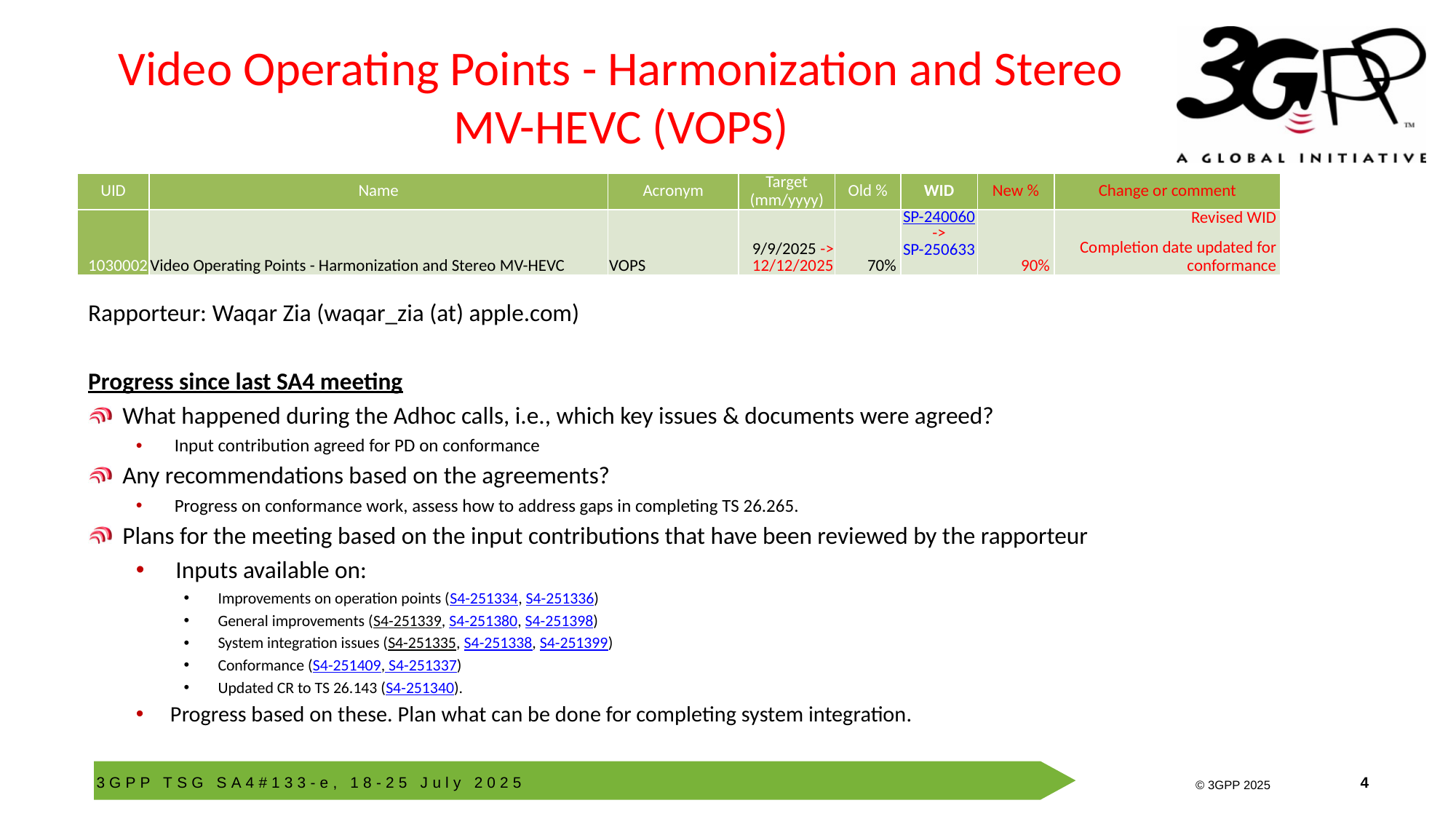

# Video Operating Points - Harmonization and Stereo MV-HEVC (VOPS)
| UID | Name | Acronym | Target (mm/yyyy) | Old % | WID | New % | Change or comment |
| --- | --- | --- | --- | --- | --- | --- | --- |
| 1030002 | Video Operating Points - Harmonization and Stereo MV-HEVC | VOPS | 9/9/2025 -> 12/12/2025 | 70% | SP-240060 -> SP-250633 | 90% | Revised WID Completion date updated for conformance |
Rapporteur: Waqar Zia (waqar_zia (at) apple.com)

Progress since last SA4 meeting
What happened during the Adhoc calls, i.e., which key issues & documents were agreed?
 Input contribution agreed for PD on conformance
Any recommendations based on the agreements?
 Progress on conformance work, assess how to address gaps in completing TS 26.265.
Plans for the meeting based on the input contributions that have been reviewed by the rapporteur
 Inputs available on:
Improvements on operation points (S4-251334, S4-251336)
General improvements (S4-251339, S4-251380, S4-251398)
System integration issues (S4-251335, S4-251338, S4-251399)
Conformance (S4-251409, S4-251337)
Updated CR to TS 26.143 (S4-251340).
Progress based on these. Plan what can be done for completing system integration.